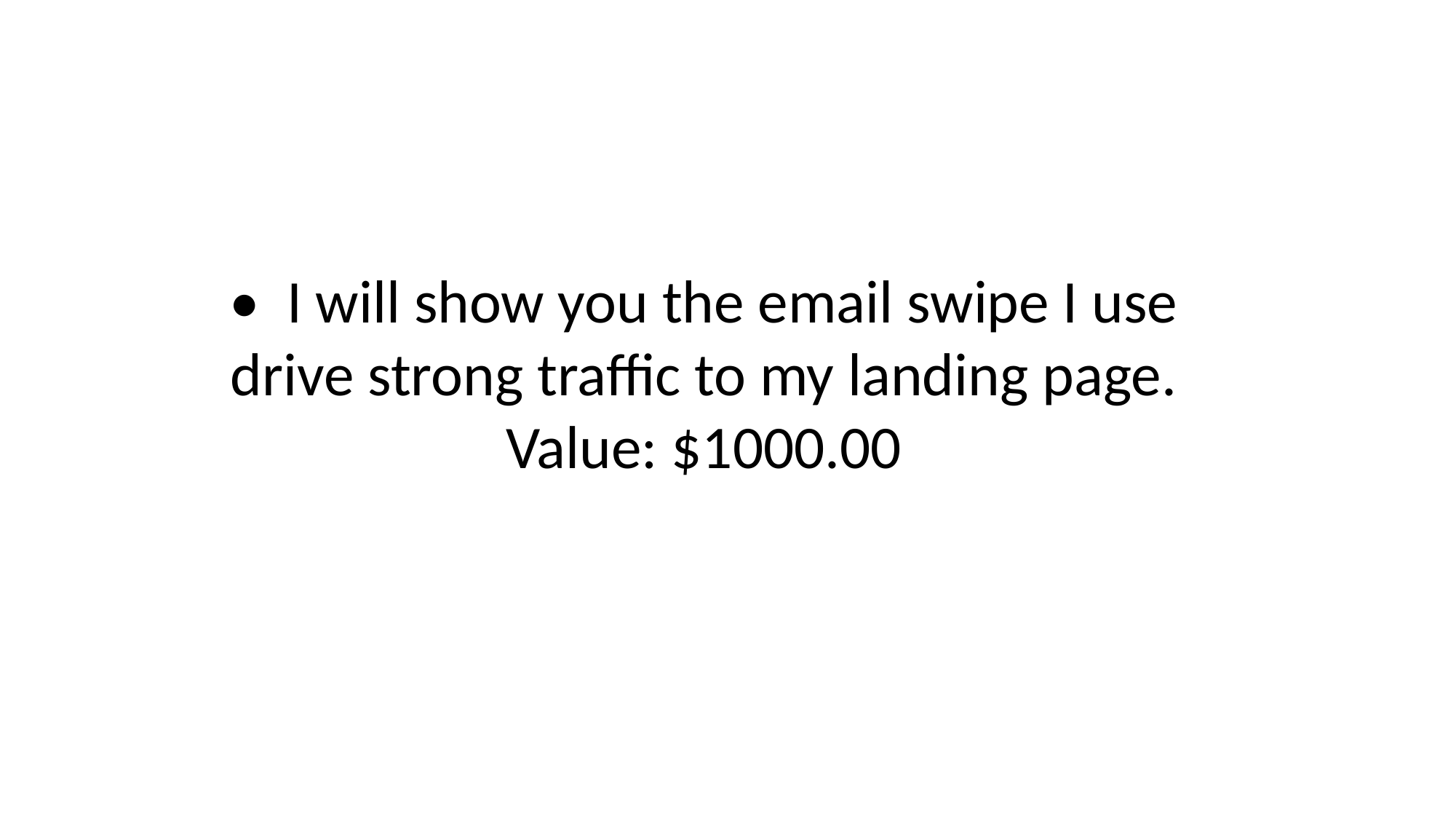

•  I will show you the email swipe I use drive strong traffic to my landing page.
Value: $1000.00